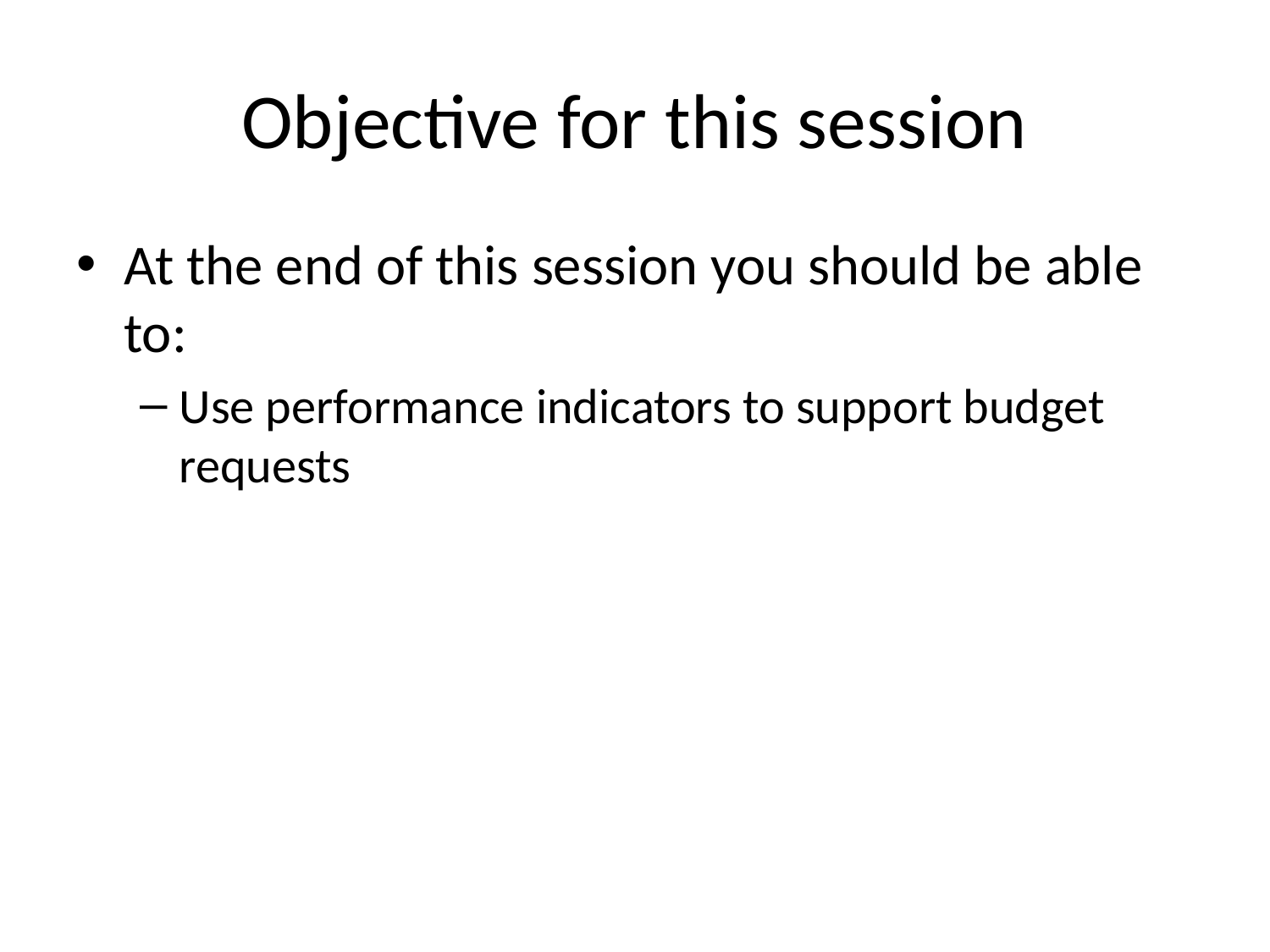

# Objective for this session
At the end of this session you should be able to:
Use performance indicators to support budget requests